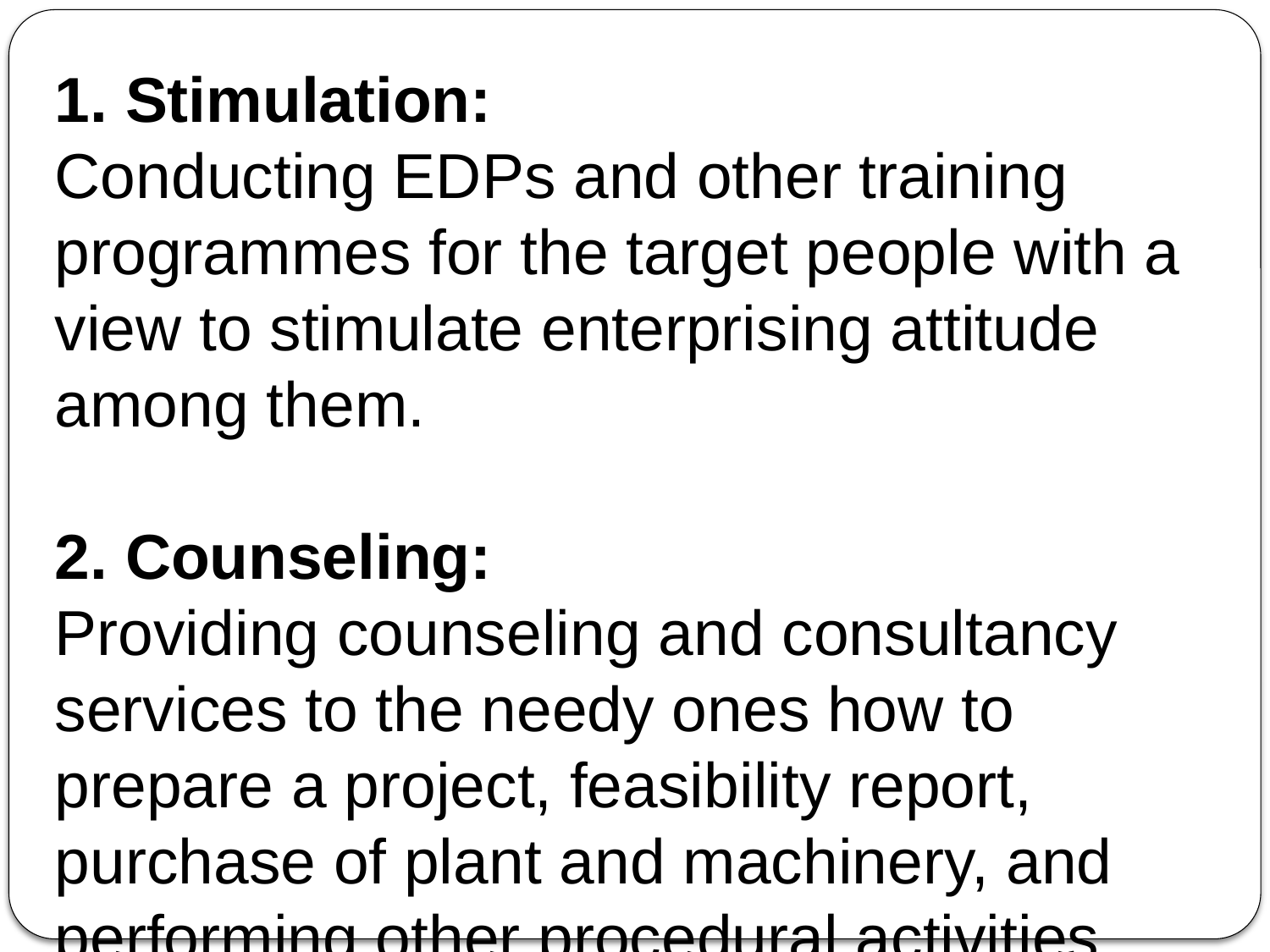

1. Stimulation:
Conducting EDPs and other training programmes for the target people with a view to stimulate enterprising attitude among them.

2. Counseling:
Providing counseling and consultancy services to the needy ones how to prepare a project, feasibility report, purchase of plant and machinery, and performing other procedural activities.